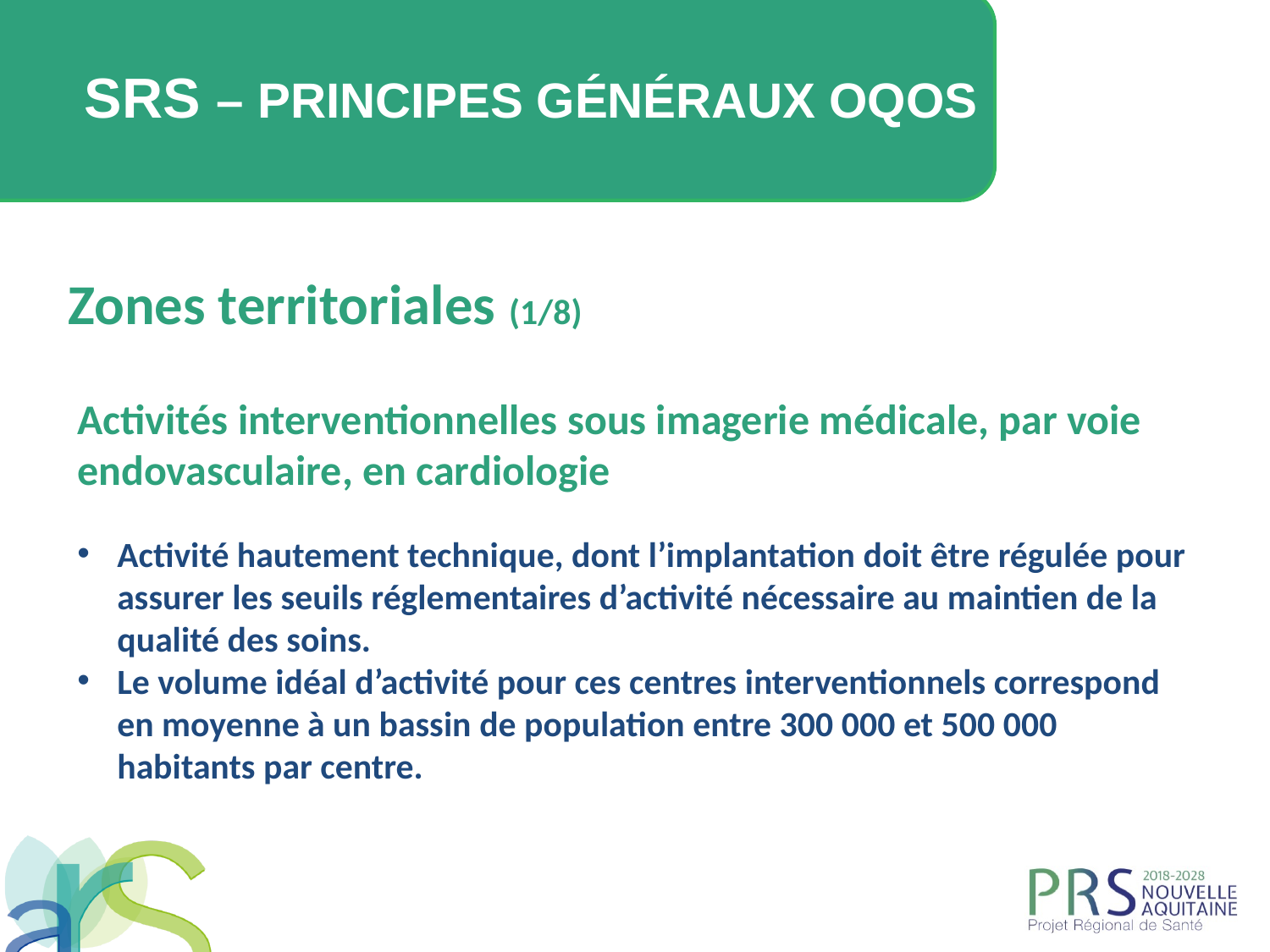

SRS – Principes généraux OQOS
Zones territoriales (1/8)

Activités interventionnelles sous imagerie médicale, par voie endovasculaire, en cardiologie

Activité hautement technique, dont l’implantation doit être régulée pour assurer les seuils réglementaires d’activité nécessaire au maintien de la qualité des soins.
Le volume idéal d’activité pour ces centres interventionnels correspond en moyenne à un bassin de population entre 300 000 et 500 000 habitants par centre.